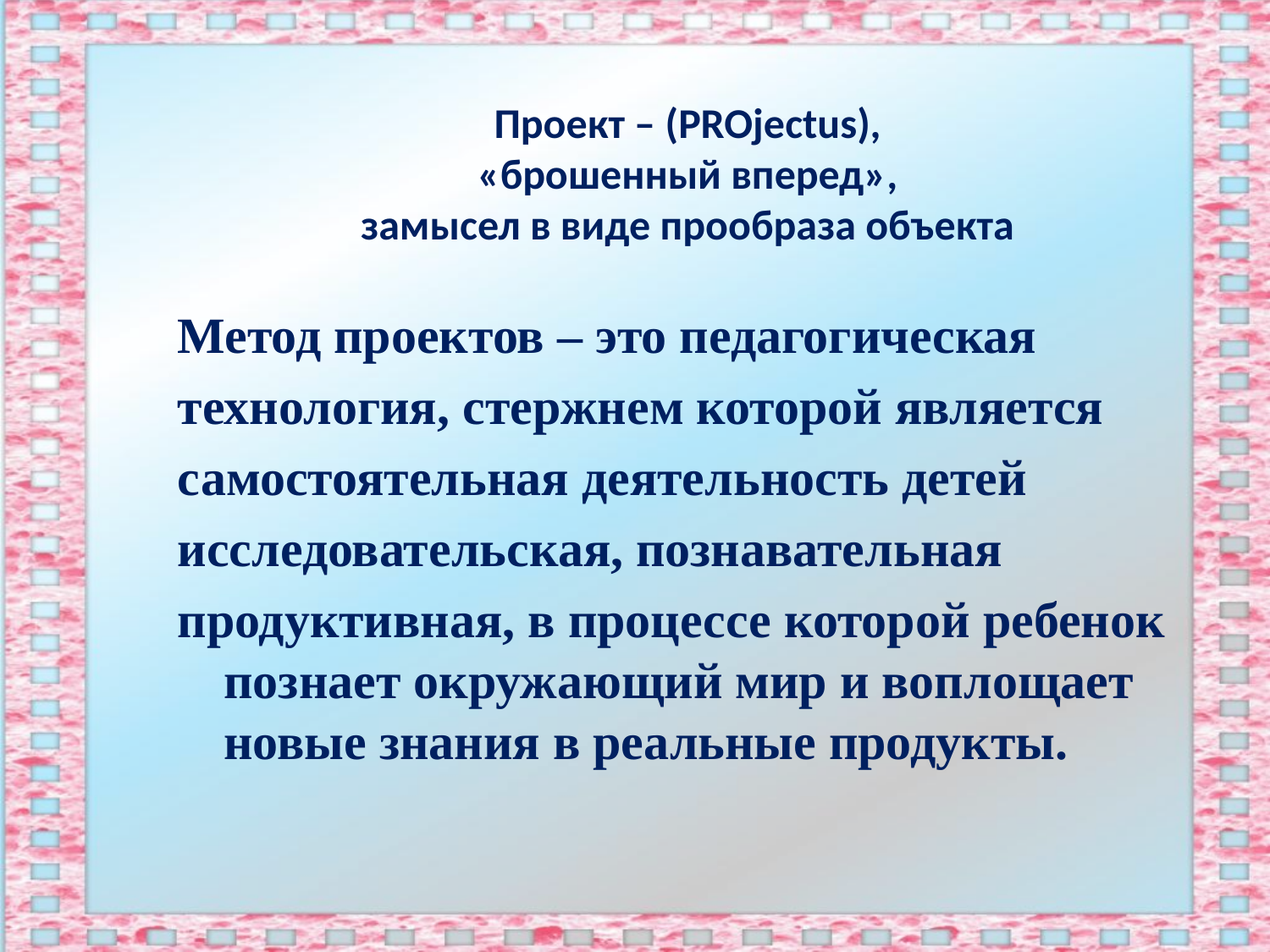

# Проект – (PROjectus), «брошенный вперед», замысел в виде прообраза объекта
Метод проектов – это педагогическая
технология, стержнем которой является
самостоятельная деятельность детей
исследовательская, познавательная
продуктивная, в процессе которой ребенок познает окружающий мир и воплощает новые знания в реальные продукты.